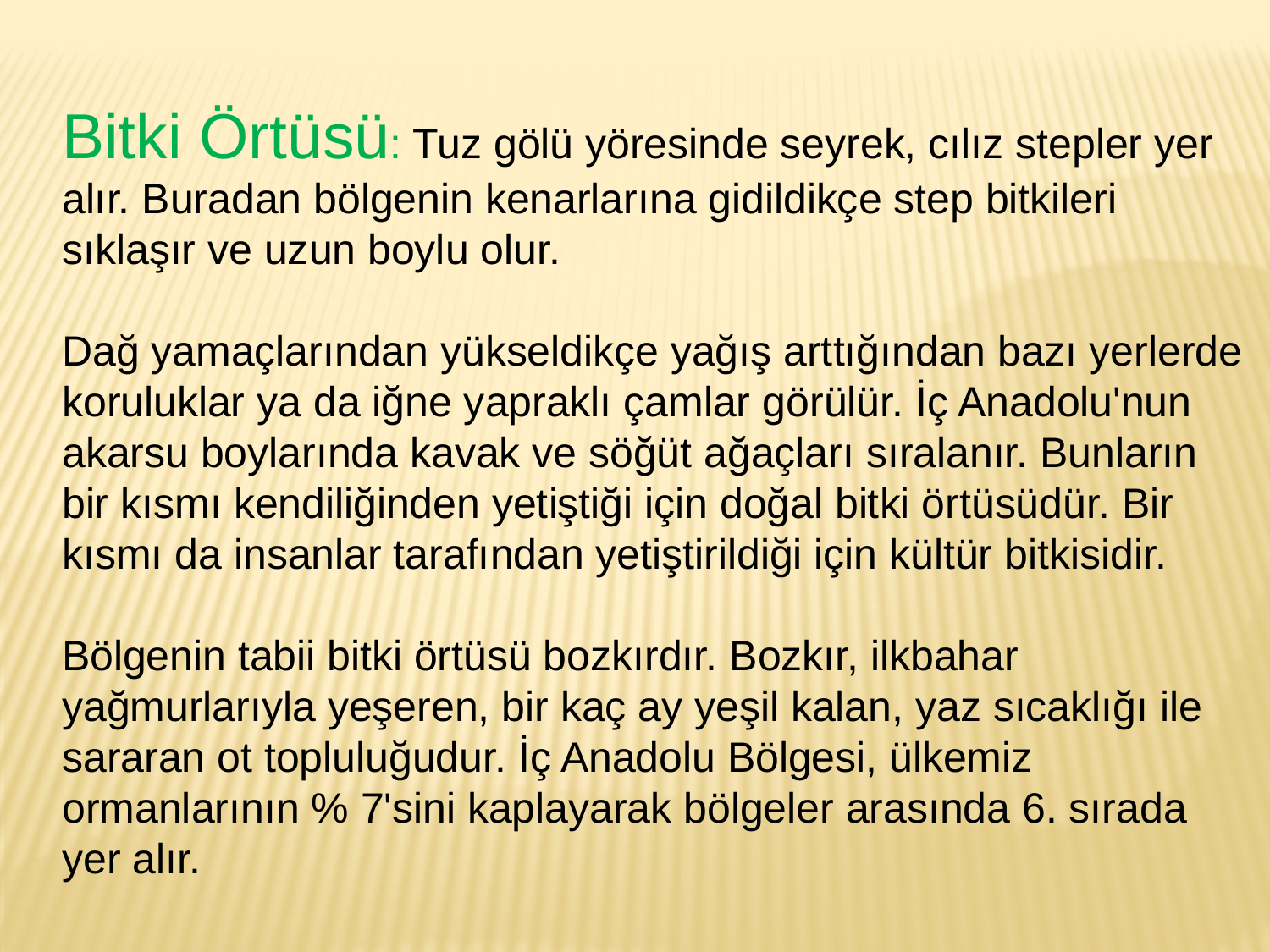

Bitki Örtüsü: Tuz gölü yöresinde seyrek, cılız stepler yer alır. Buradan bölgenin kenarlarına gidildikçe step bitkileri sıklaşır ve uzun boylu olur.
Dağ yamaçlarından yükseldikçe yağış arttığından bazı yerlerde koruluklar ya da iğne yapraklı çamlar görülür. İç Anadolu'nun akarsu boylarında kavak ve söğüt ağaçları sıralanır. Bunların bir kısmı kendiliğinden yetiştiği için doğal bitki örtüsüdür. Bir kısmı da insanlar tarafından yetiştirildiği için kültür bitkisidir.
Bölgenin tabii bitki örtüsü bozkırdır. Bozkır, ilkbahar yağmurlarıyla yeşeren, bir kaç ay yeşil kalan, yaz sıcaklığı ile sararan ot topluluğudur. İç Anadolu Bölgesi, ülkemiz ormanlarının % 7'sini kaplayarak bölgeler arasında 6. sırada yer alır.